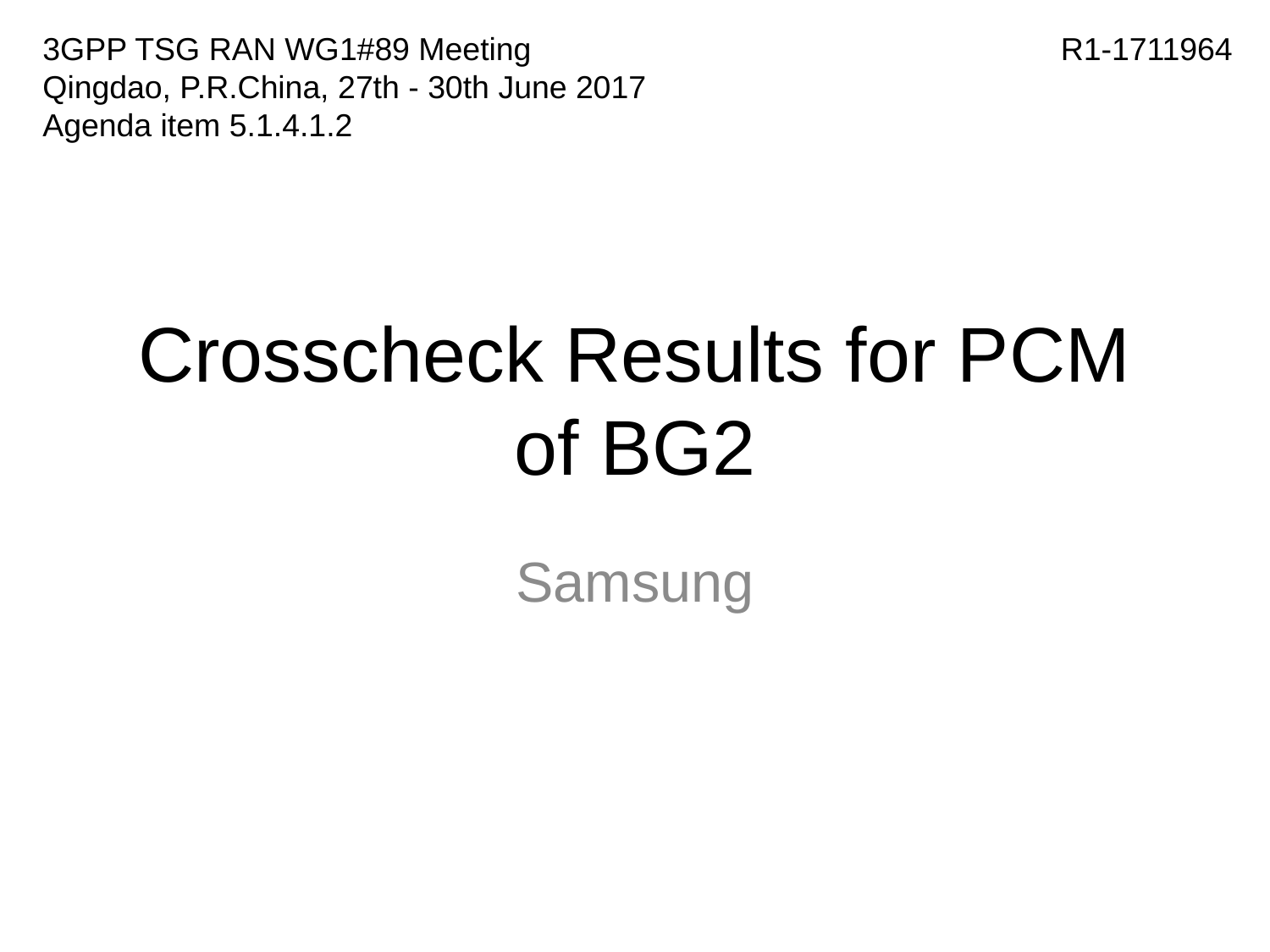

3GPP TSG RAN WG1#89 Meeting
Qingdao, P.R.China, 27th - 30th June 2017
Agenda item 5.1.4.1.2
R1-1711964
# Crosscheck Results for PCM of BG2
Samsung